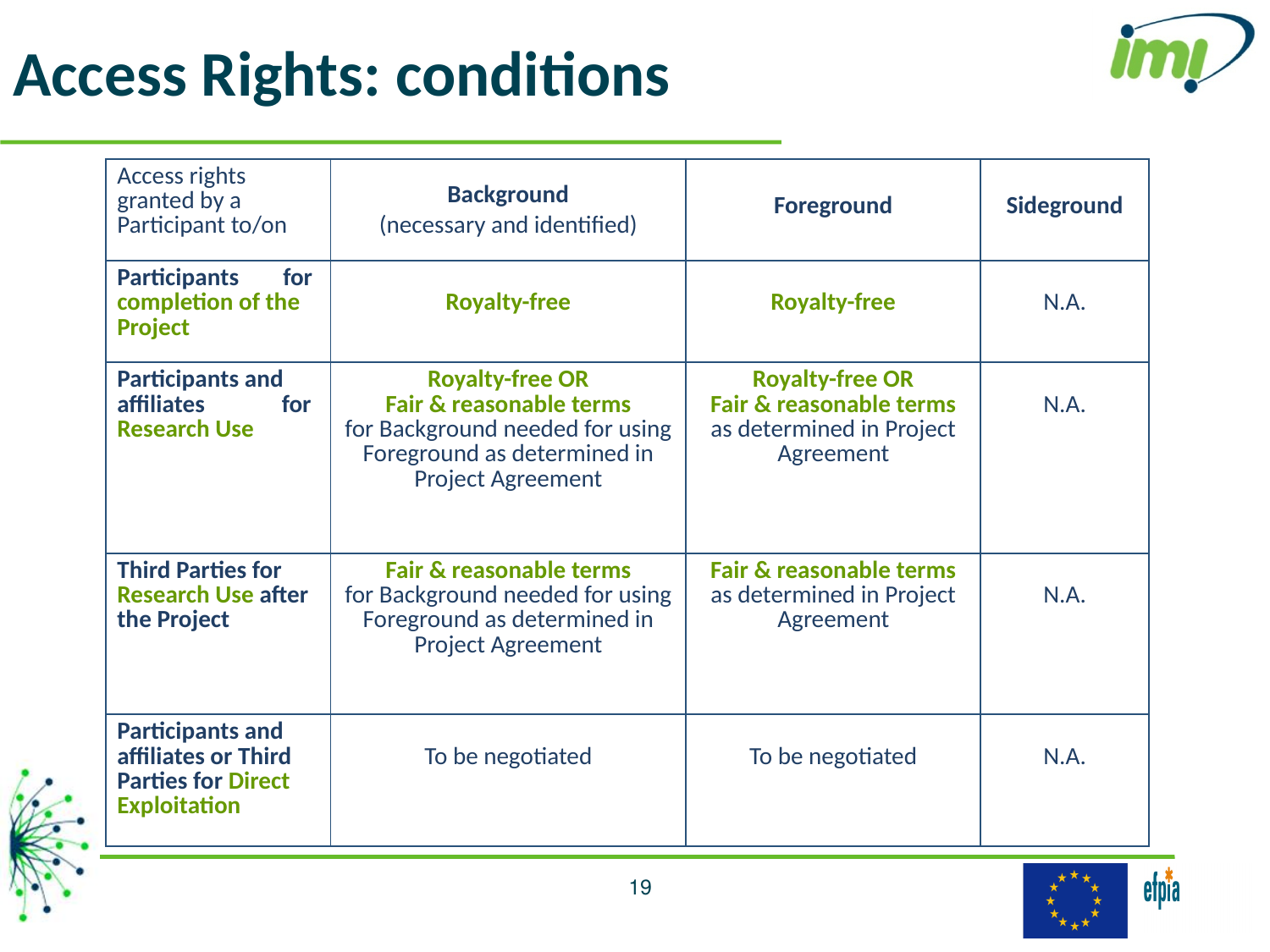

Access Rights: conditions

| Access rights granted by a Participant to/on | Background (necessary and identified) | Foreground | Sideground |
| --- | --- | --- | --- |
| Participants for completion of the Project | Royalty-free | Royalty-free | N.A. |
| Participants and affiliates for Research Use | Royalty-free OR Fair & reasonable terms for Background needed for using Foreground as determined in Project Agreement | Royalty-free OR Fair & reasonable terms as determined in Project Agreement | N.A. |
| Third Parties for Research Use after the Project | Fair & reasonable terms for Background needed for using Foreground as determined in Project Agreement | Fair & reasonable terms as determined in Project Agreement | N.A. |
| Participants and affiliates or Third Parties for Direct Exploitation | To be negotiated | To be negotiated | N.A. |

19